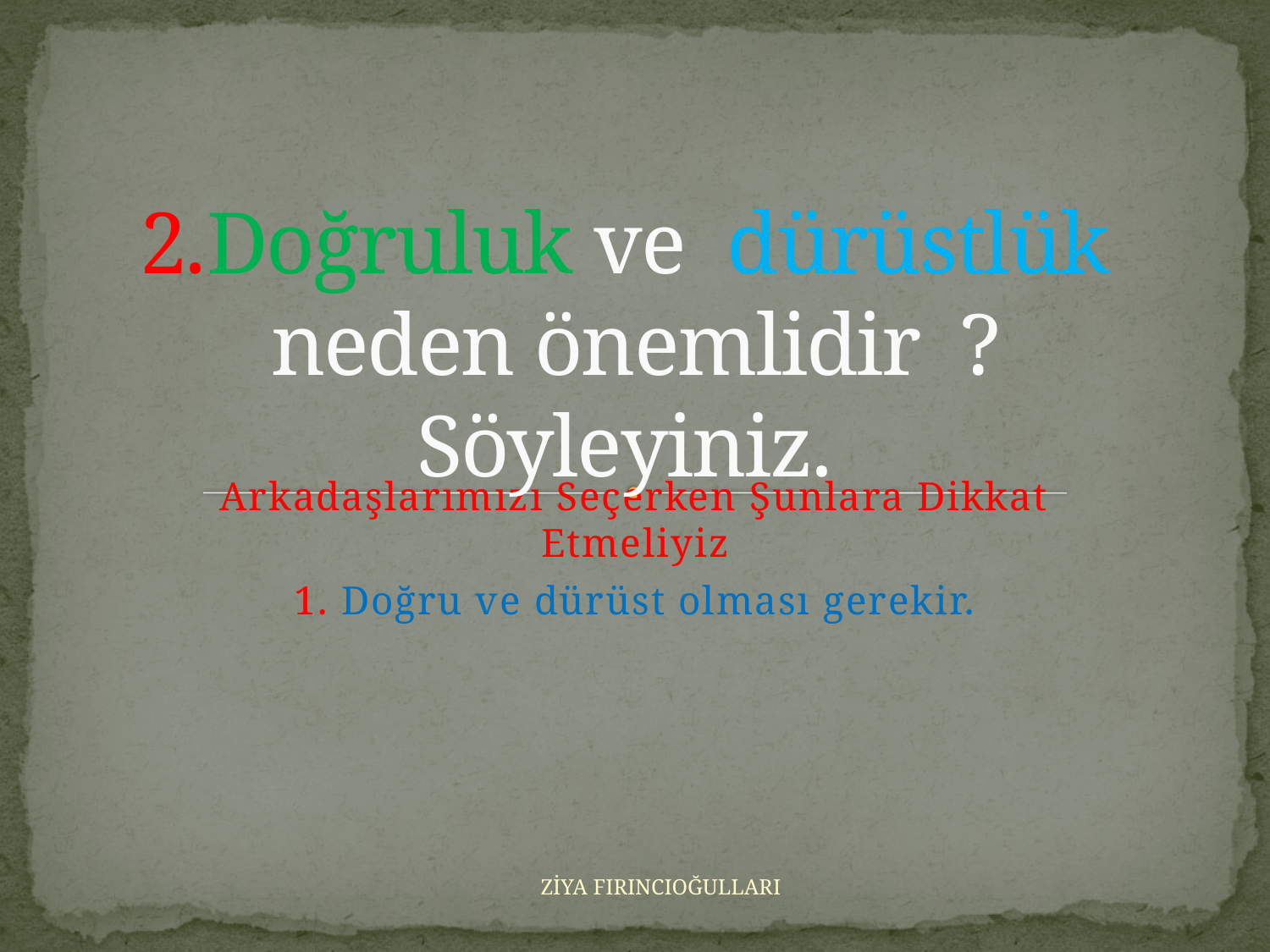

# 2.Doğruluk ve  dürüstlük  neden önemlidir  ? Söyleyiniz.
Arkadaşlarımızı Seçerken Şunlara Dikkat Etmeliyiz
1. Doğru ve dürüst olması gerekir.
ZİYA FIRINCIOĞULLARI